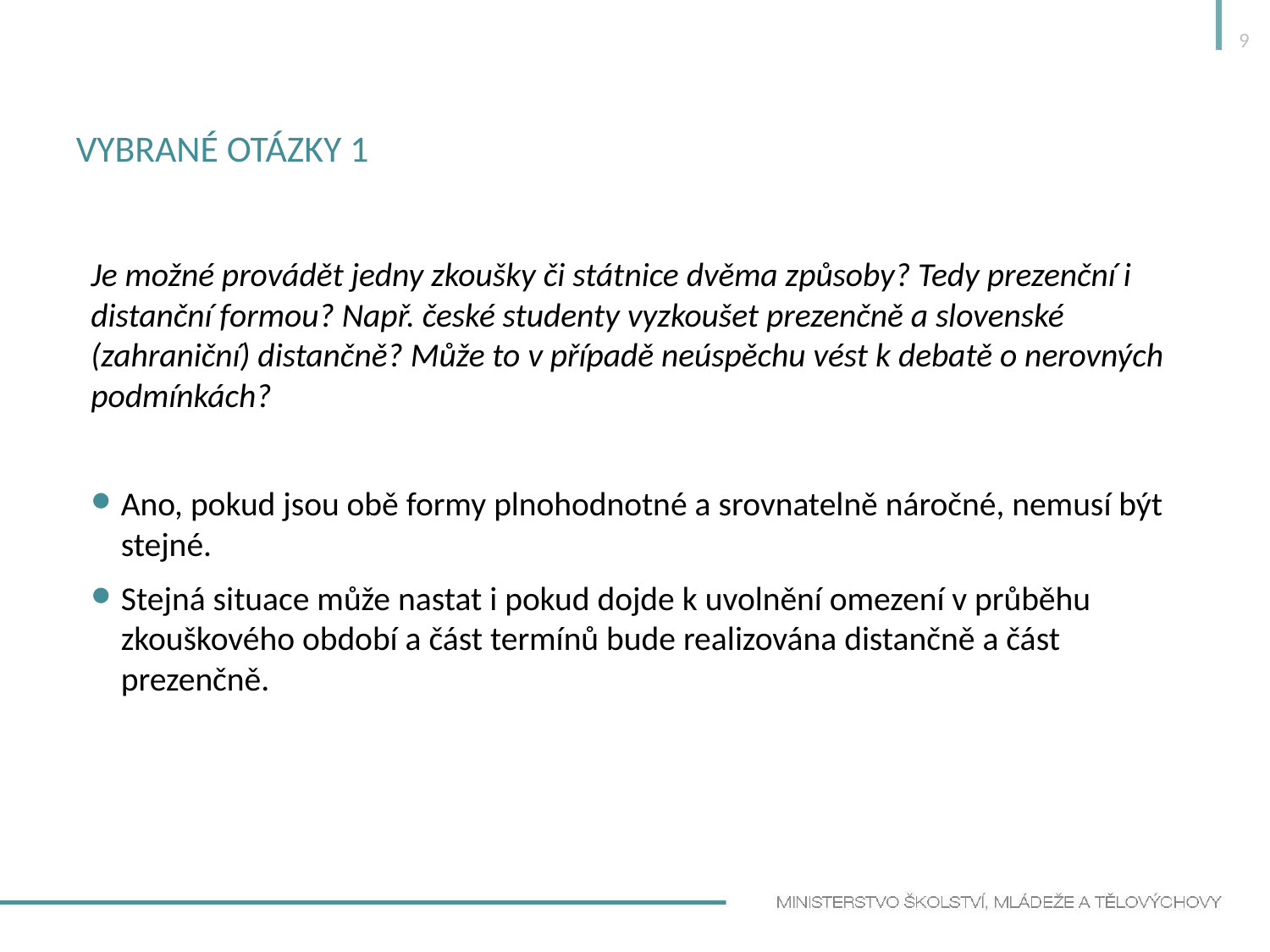

9
# Vybrané otázky 1
Je možné provádět jedny zkoušky či státnice dvěma způsoby? Tedy prezenční i distanční formou? Např. české studenty vyzkoušet prezenčně a slovenské (zahraniční) distančně? Může to v případě neúspěchu vést k debatě o nerovných podmínkách?

Ano, pokud jsou obě formy plnohodnotné a srovnatelně náročné, nemusí být stejné.
Stejná situace může nastat i pokud dojde k uvolnění omezení v průběhu zkouškového období a část termínů bude realizována distančně a část prezenčně.